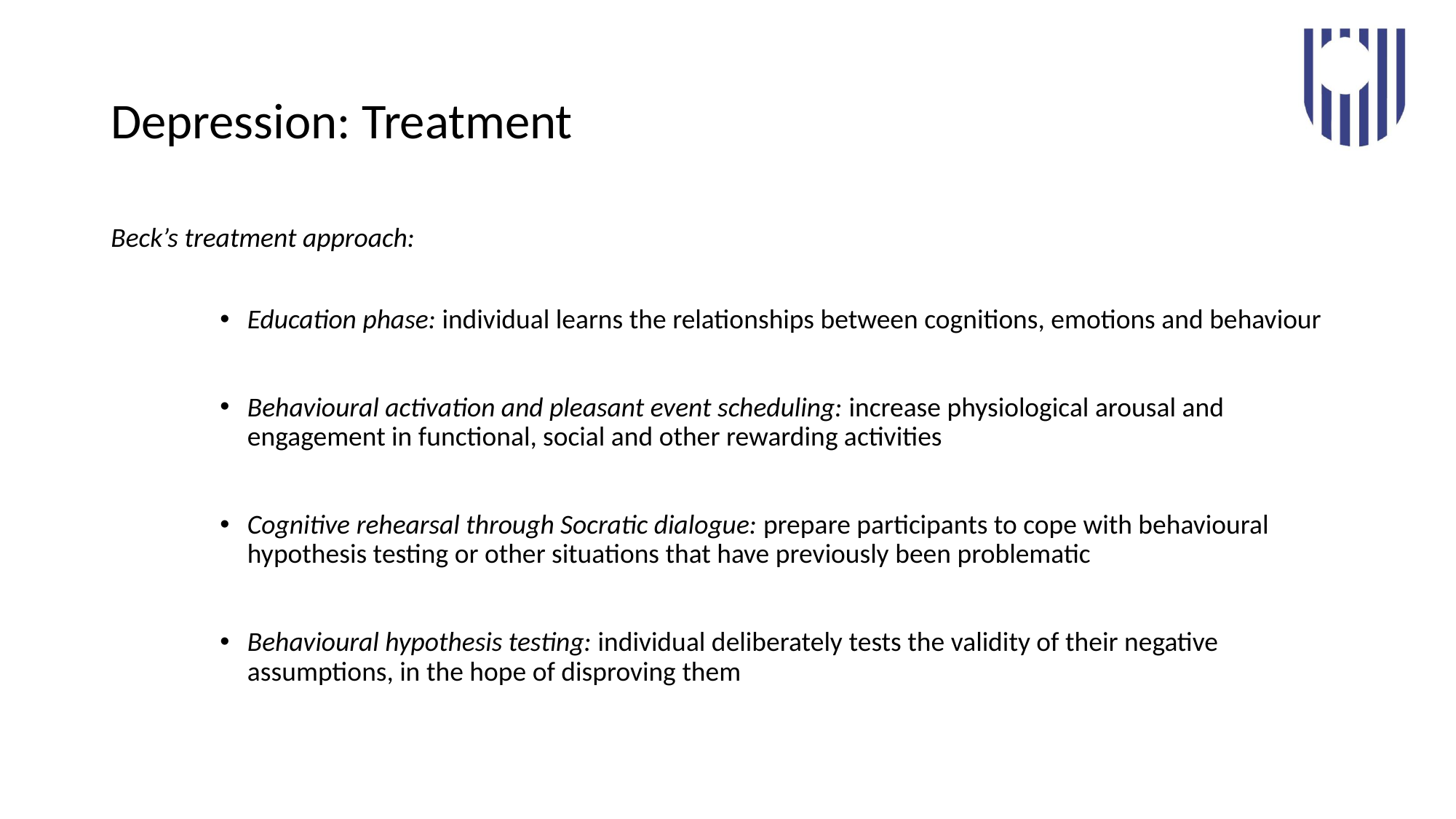

# Depression: Treatment
Beck’s treatment approach:

Education phase: individual learns the relationships between cognitions, emotions and behaviour

Behavioural activation and pleasant event scheduling: increase physiological arousal and engagement in functional, social and other rewarding activities

Cognitive rehearsal through Socratic dialogue: prepare participants to cope with behavioural hypothesis testing or other situations that have previously been problematic

Behavioural hypothesis testing: individual deliberately tests the validity of their negative assumptions, in the hope of disproving them